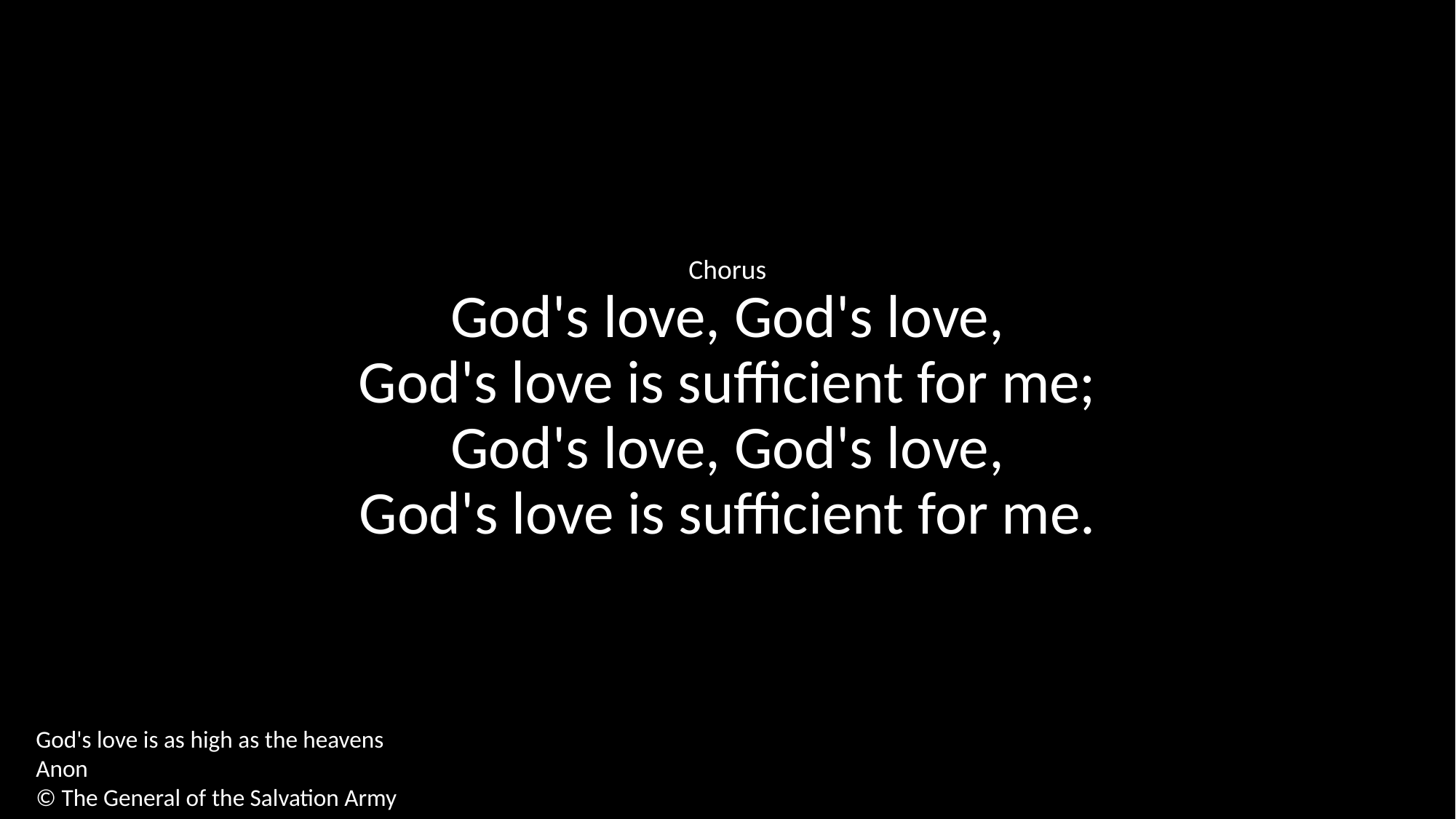

Chorus
God's love, God's love,
God's love is sufficient for me;
God's love, God's love,
God's love is sufficient for me.
God's love is as high as the heavens
Anon
© The General of the Salvation Army